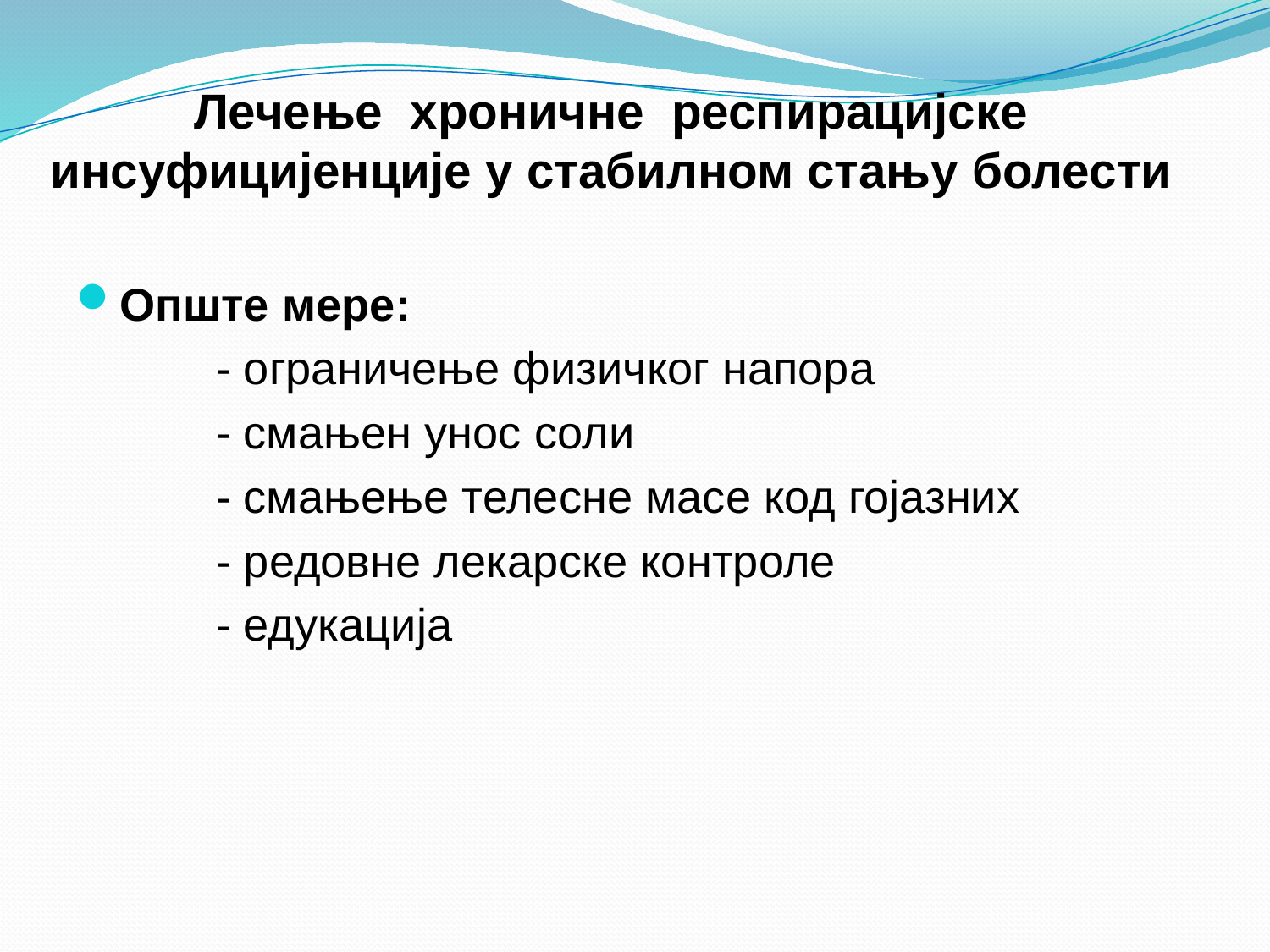

# Лечење  хроничне  респирацијске инсуфицијенције у стабилном стању болести
Опште мере:
           - ограничење физичког напора
           - смањен унос соли
           - смањење телесне масе код гојазних
           - редовне лекарске контроле
           - едукација